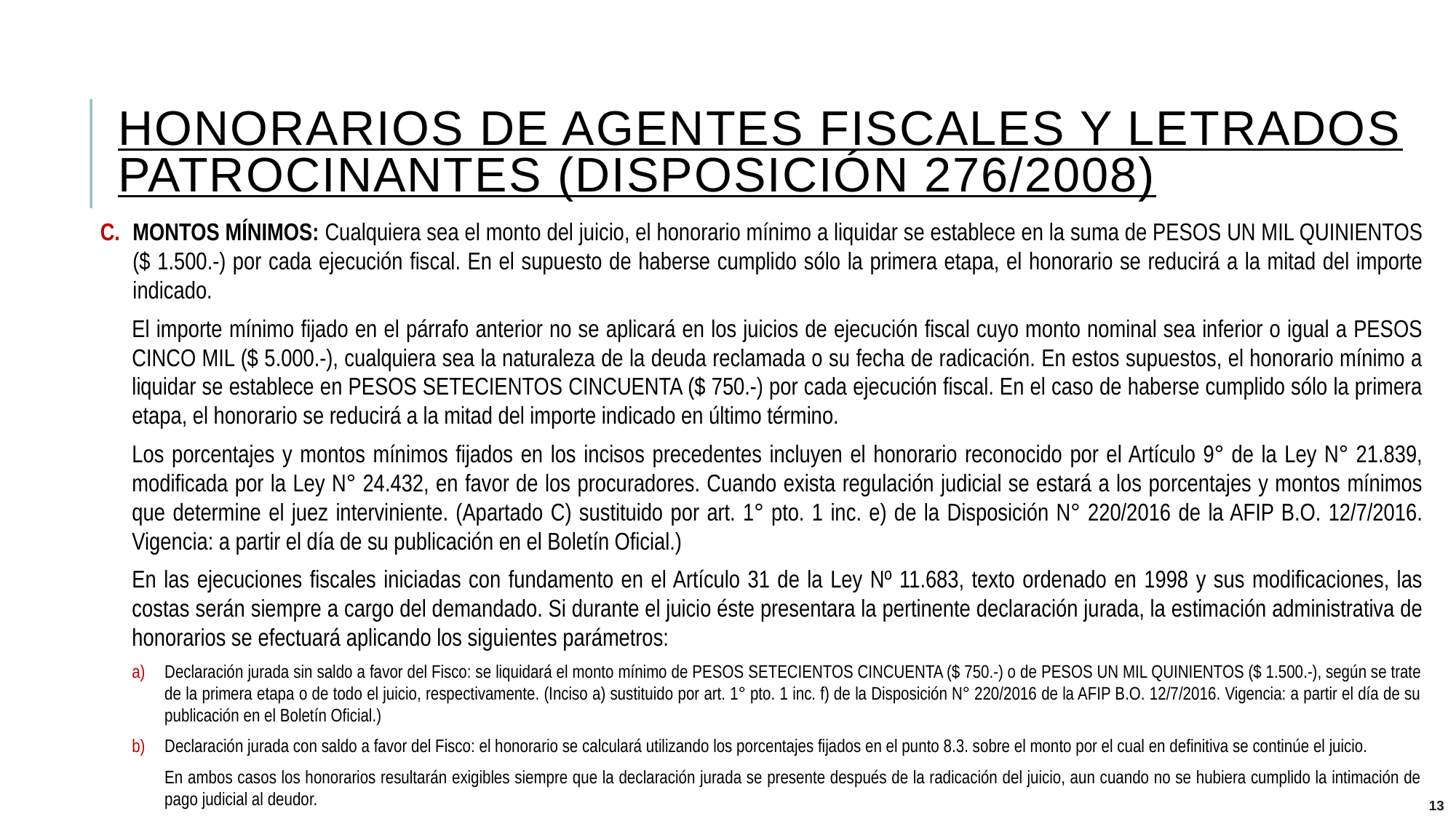

# HONORARIOS DE AGENTES FISCALES Y LETRADOS PATROCINANTES (Disposición 276/2008)
MONTOS MÍNIMOS: Cualquiera sea el monto del juicio, el honorario mínimo a liquidar se establece en la suma de PESOS UN MIL QUINIENTOS ($ 1.500.-) por cada ejecución fiscal. En el supuesto de haberse cumplido sólo la primera etapa, el honorario se reducirá a la mitad del importe indicado.
El importe mínimo fijado en el párrafo anterior no se aplicará en los juicios de ejecución fiscal cuyo monto nominal sea inferior o igual a PESOS CINCO MIL ($ 5.000.-), cualquiera sea la naturaleza de la deuda reclamada o su fecha de radicación. En estos supuestos, el honorario mínimo a liquidar se establece en PESOS SETECIENTOS CINCUENTA ($ 750.-) por cada ejecución fiscal. En el caso de haberse cumplido sólo la primera etapa, el honorario se reducirá a la mitad del importe indicado en último término.
Los porcentajes y montos mínimos fijados en los incisos precedentes incluyen el honorario reconocido por el Artículo 9° de la Ley N° 21.839, modificada por la Ley N° 24.432, en favor de los procuradores. Cuando exista regulación judicial se estará a los porcentajes y montos mínimos que determine el juez interviniente. (Apartado C) sustituido por art. 1° pto. 1 inc. e) de la Disposición N° 220/2016 de la AFIP B.O. 12/7/2016. Vigencia: a partir el día de su publicación en el Boletín Oficial.)
En las ejecuciones fiscales iniciadas con fundamento en el Artículo 31 de la Ley Nº 11.683, texto ordenado en 1998 y sus modificaciones, las costas serán siempre a cargo del demandado. Si durante el juicio éste presentara la pertinente declaración jurada, la estimación administrativa de honorarios se efectuará aplicando los siguientes parámetros:
Declaración jurada sin saldo a favor del Fisco: se liquidará el monto mínimo de PESOS SETECIENTOS CINCUENTA ($ 750.-) o de PESOS UN MIL QUINIENTOS ($ 1.500.-), según se trate de la primera etapa o de todo el juicio, respectivamente. (Inciso a) sustituido por art. 1° pto. 1 inc. f) de la Disposición N° 220/2016 de la AFIP B.O. 12/7/2016. Vigencia: a partir el día de su publicación en el Boletín Oficial.)
Declaración jurada con saldo a favor del Fisco: el honorario se calculará utilizando los porcentajes fijados en el punto 8.3. sobre el monto por el cual en definitiva se continúe el juicio.
En ambos casos los honorarios resultarán exigibles siempre que la declaración jurada se presente después de la radicación del juicio, aun cuando no se hubiera cumplido la intimación de pago judicial al deudor.
13